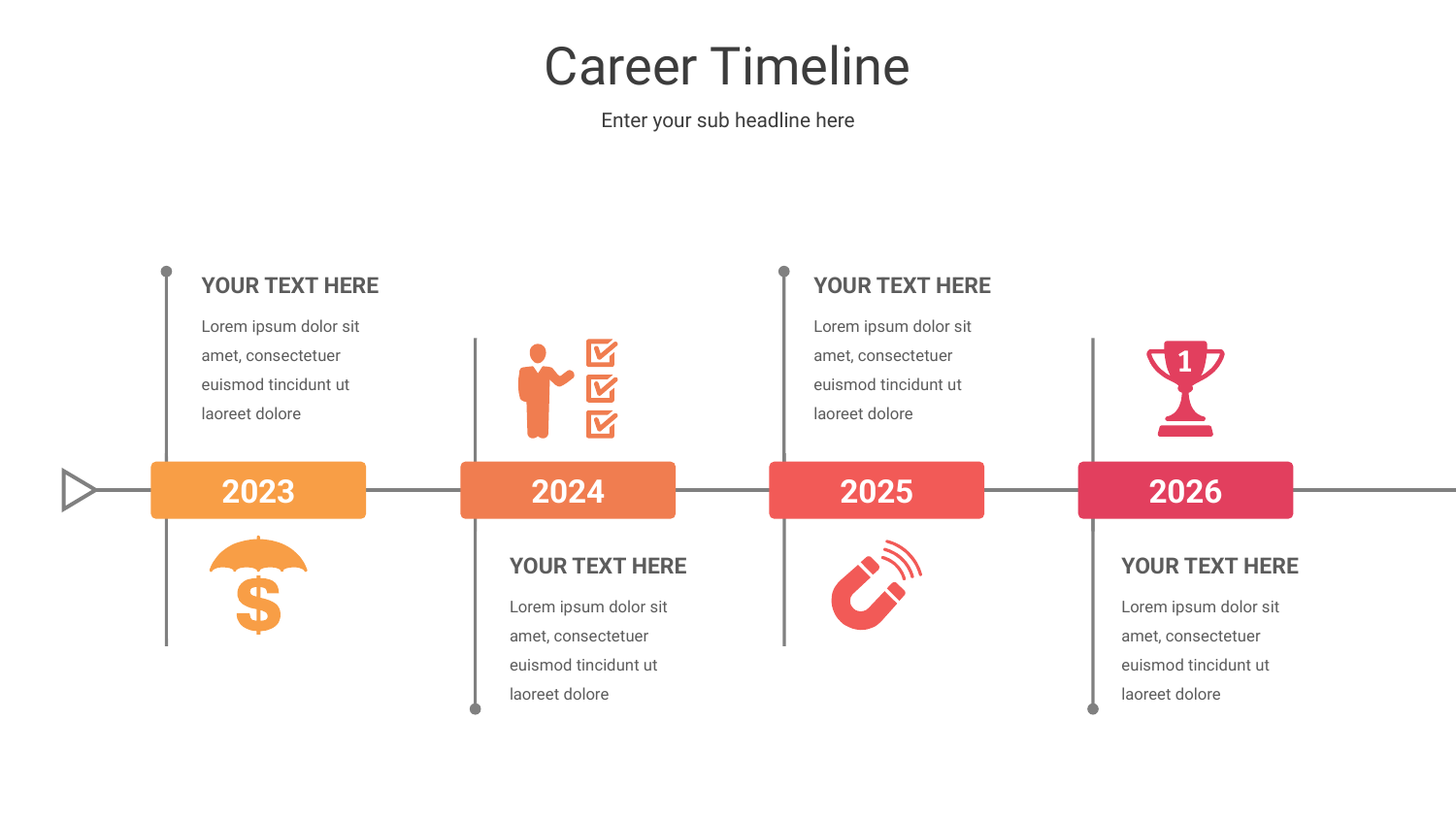

# Career Timeline
Enter your sub headline here

YOUR TEXT HERE
Lorem ipsum dolor sit amet, consectetuer euismod tincidunt ut laoreet dolore

YOUR TEXT HERE
Lorem ipsum dolor sit amet, consectetuer euismod tincidunt ut laoreet dolore

2023
2024
2025
2026

YOUR TEXT HERE
Lorem ipsum dolor sit amet, consectetuer euismod tincidunt ut laoreet dolore
YOUR TEXT HERE
Lorem ipsum dolor sit amet, consectetuer euismod tincidunt ut laoreet dolore